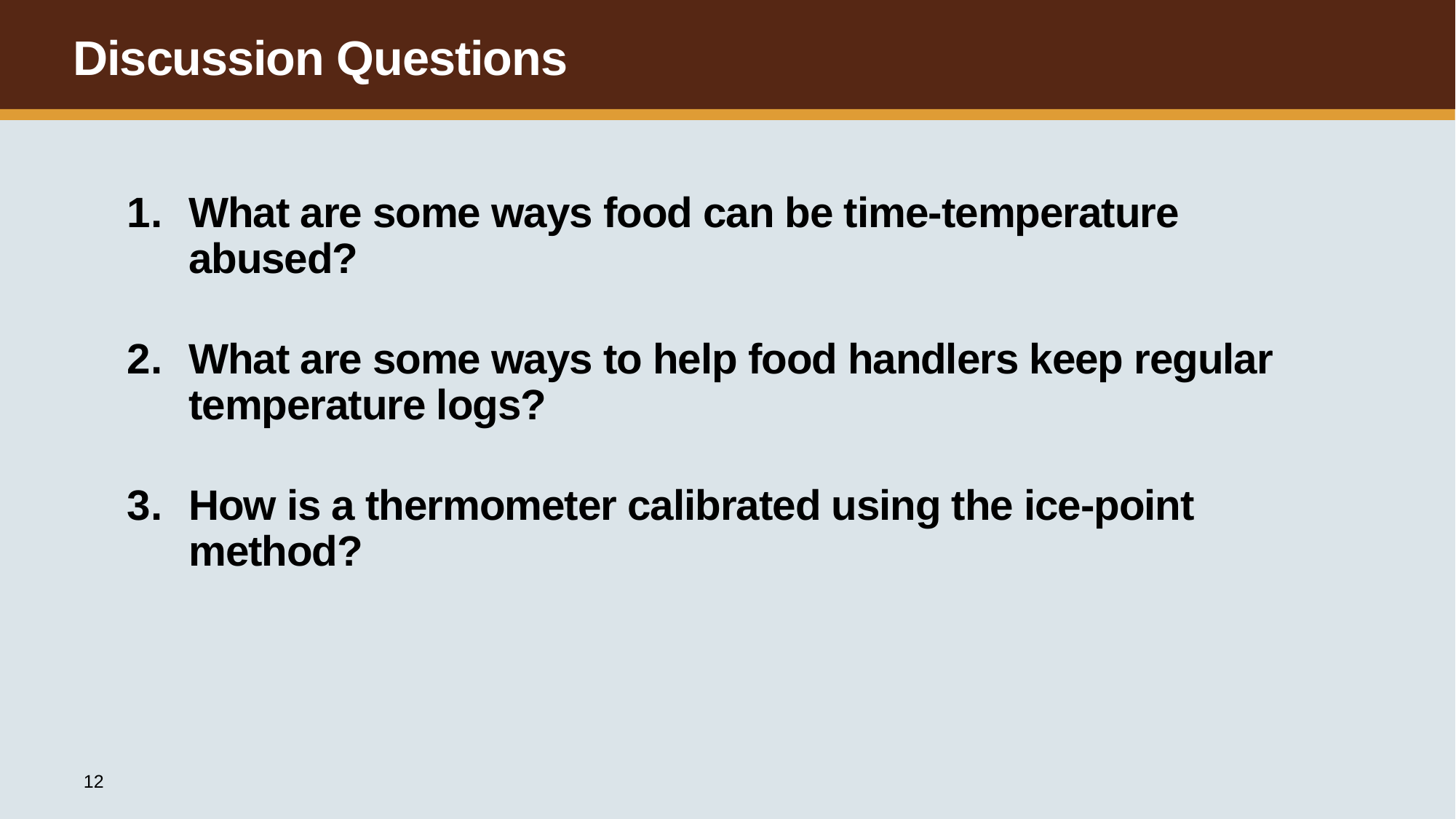

What are some ways food can be time-temperature abused?
What are some ways to help food handlers keep regular temperature logs?
How is a thermometer calibrated using the ice-point method?
12